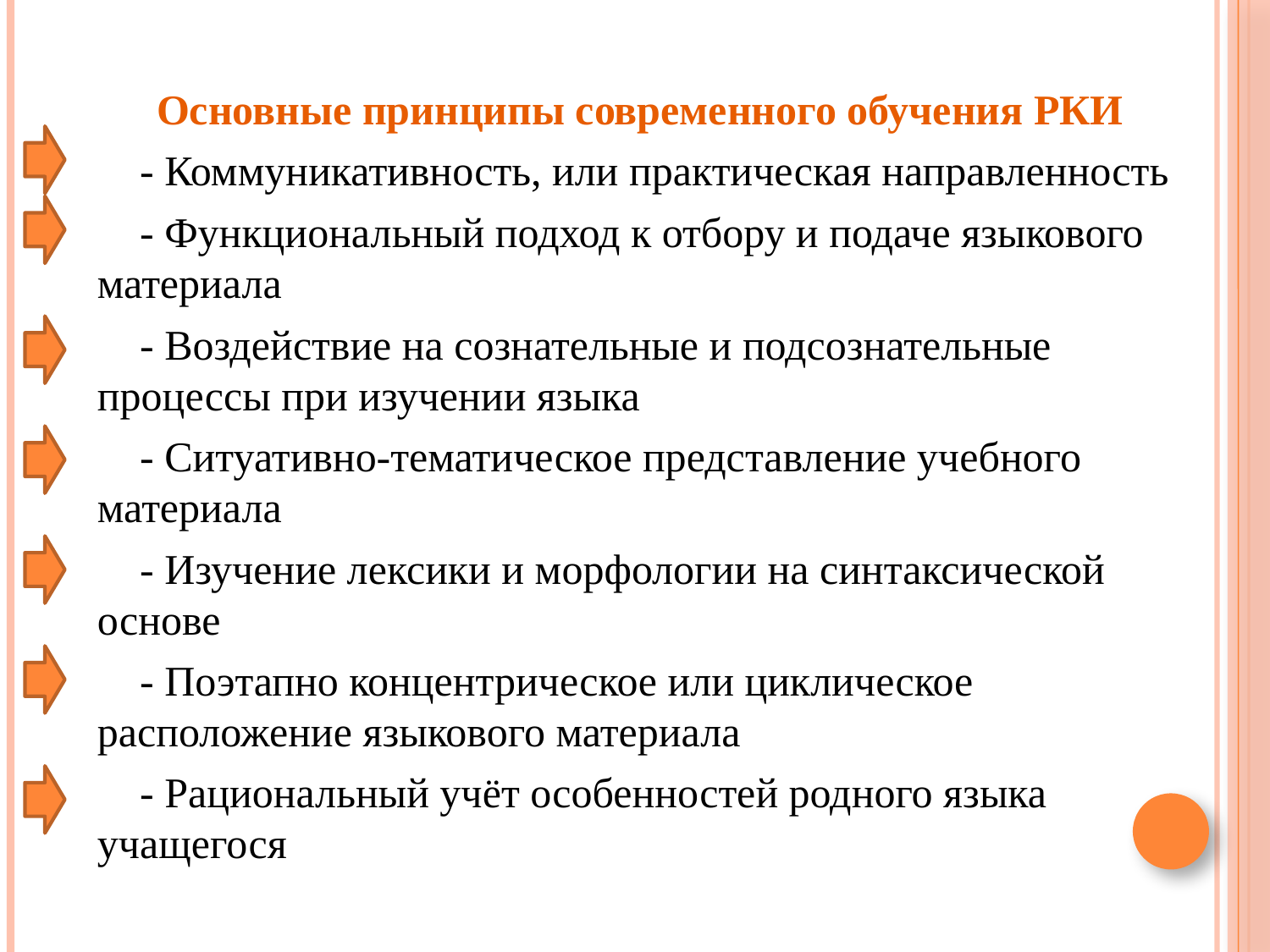

Основные принципы современного обучения РКИ
    - Коммуникативность, или практическая направленность
    - Функциональный подход к отбору и подаче языкового материала
    - Воздействие на сознательные и подсознательные процессы при изучении языка
    - Ситуативно-тематическое представление учебного материала
    - Изучение лексики и морфологии на синтаксической основе
    - Поэтапно концентрическое или циклическое расположение языкового материала
    - Рациональный учёт особенностей родного языка учащегося